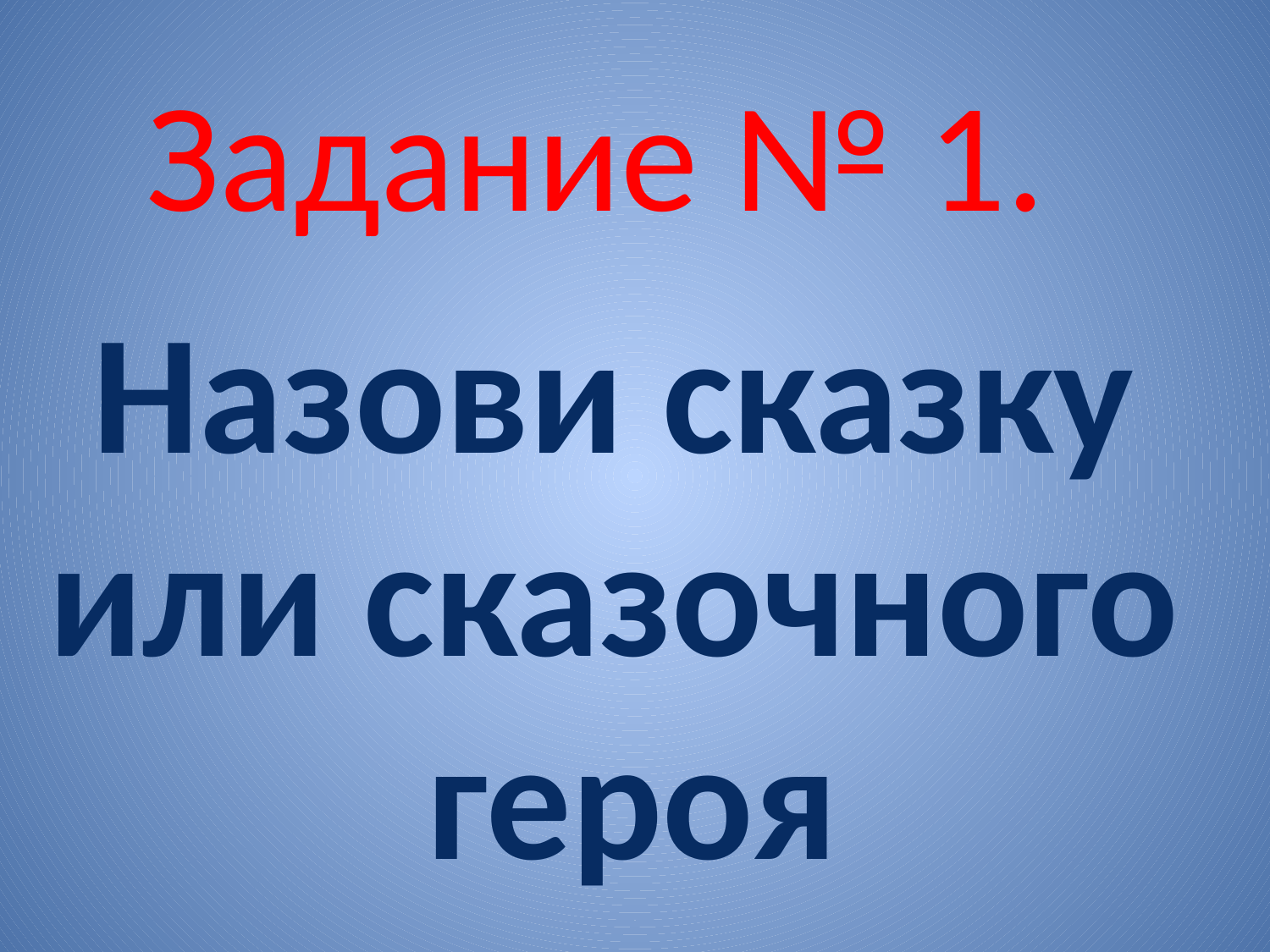

Задание № 1.

Назови сказку
или сказочного
героя